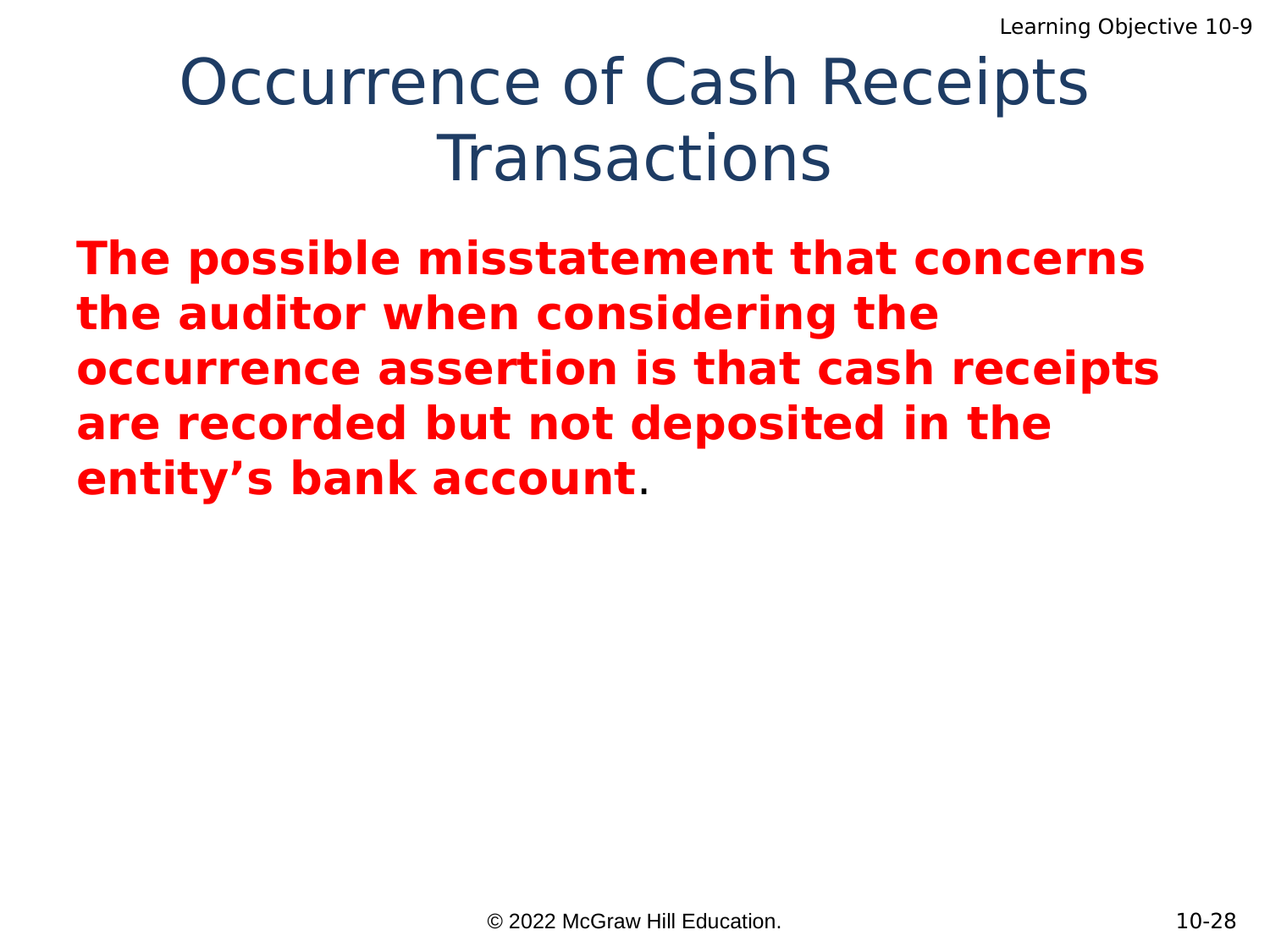

Learning Objective 10-9
# Occurrence of Cash Receipts Transactions
The possible misstatement that concerns the auditor when considering the occurrence assertion is that cash receipts are recorded but not deposited in the entity’s bank account.